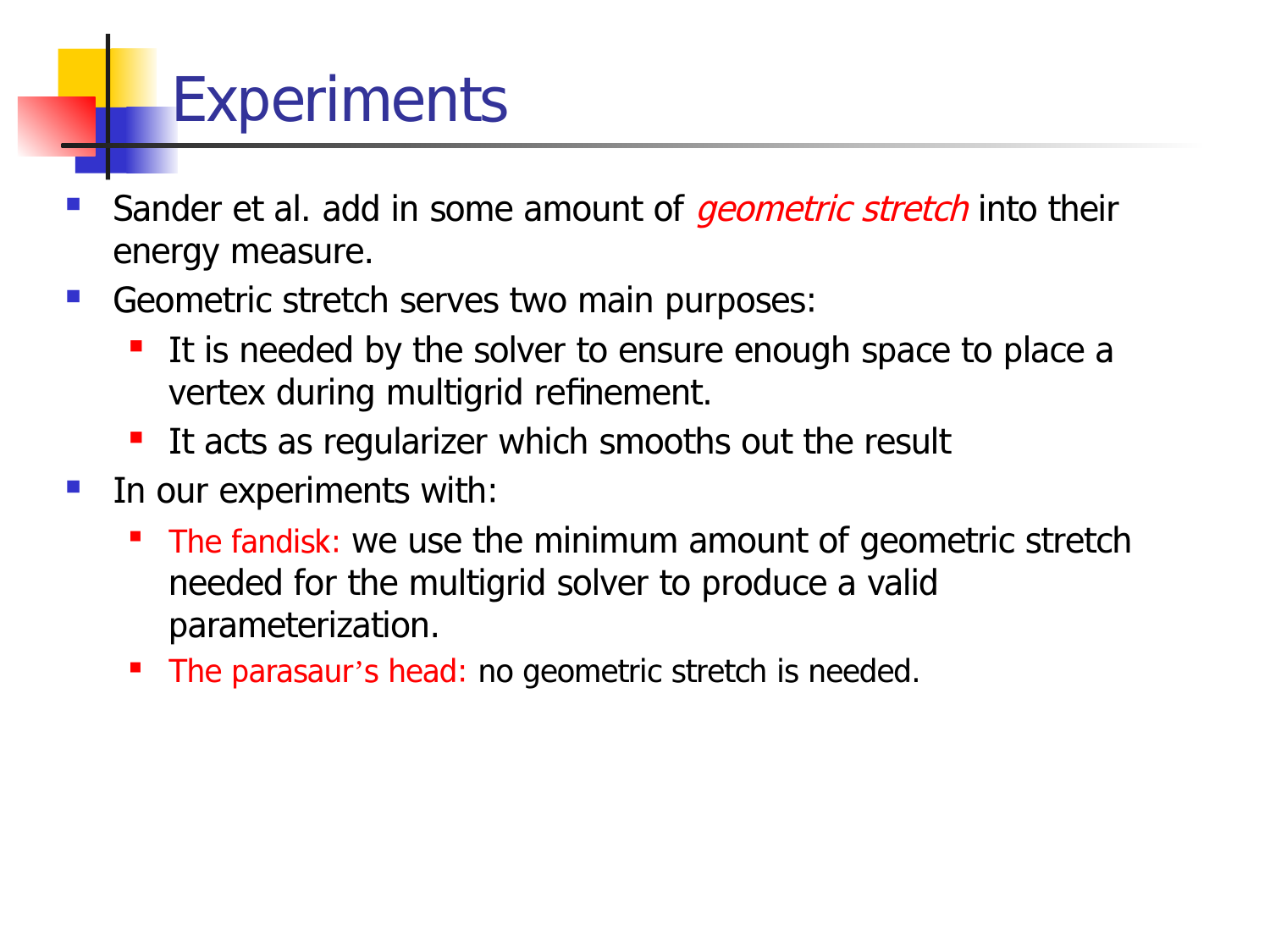

# Experiments
Sander et al. add in some amount of geometric stretch into their energy measure.
Geometric stretch serves two main purposes:
It is needed by the solver to ensure enough space to place a vertex during multigrid refinement.
It acts as regularizer which smooths out the result
In our experiments with:
The fandisk: we use the minimum amount of geometric stretch needed for the multigrid solver to produce a valid parameterization.
The parasaur’s head: no geometric stretch is needed.